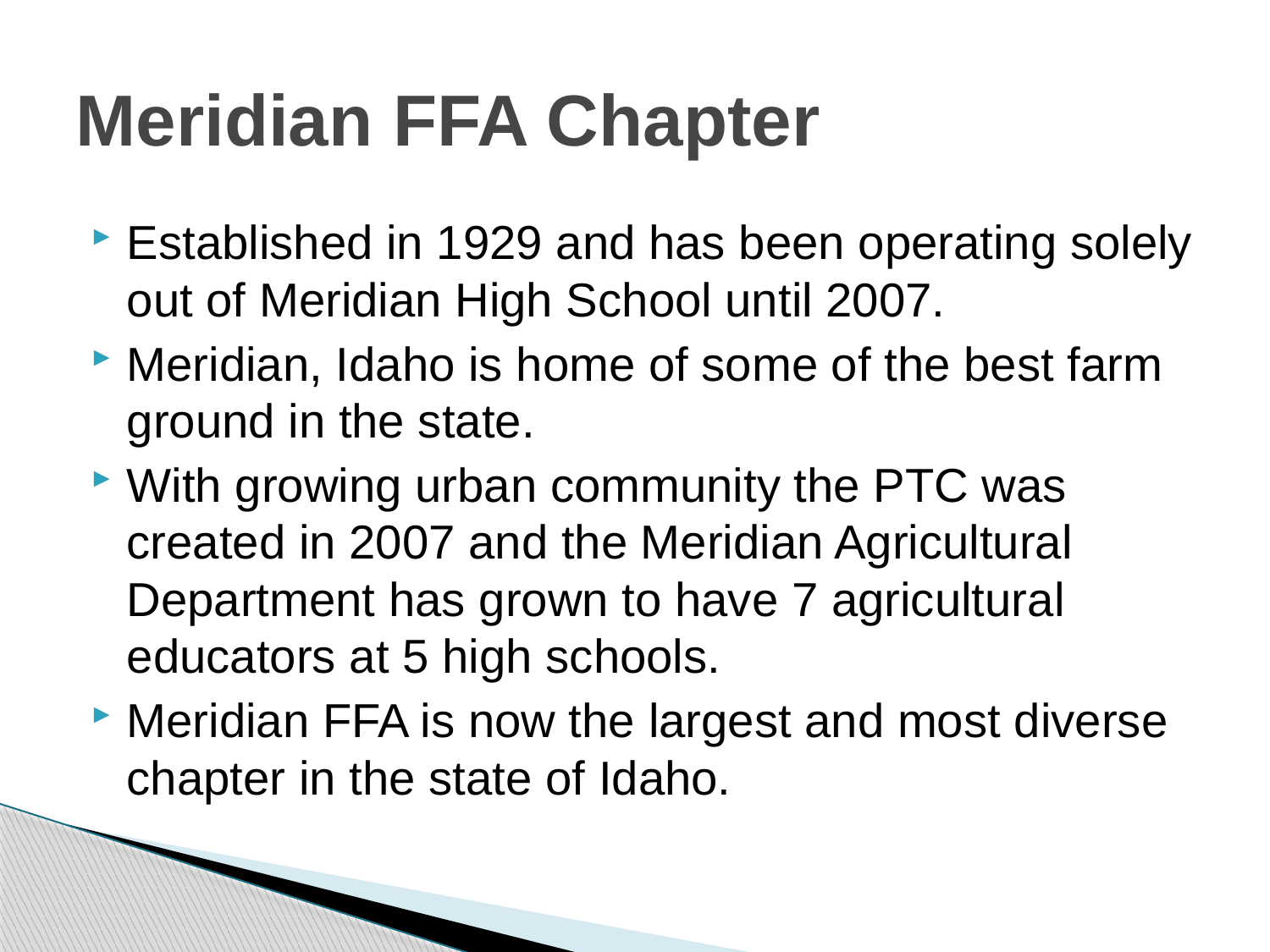

# Meridian FFA Chapter
Established in 1929 and has been operating solely out of Meridian High School until 2007.
Meridian, Idaho is home of some of the best farm ground in the state.
With growing urban community the PTC was created in 2007 and the Meridian Agricultural Department has grown to have 7 agricultural educators at 5 high schools.
Meridian FFA is now the largest and most diverse chapter in the state of Idaho.